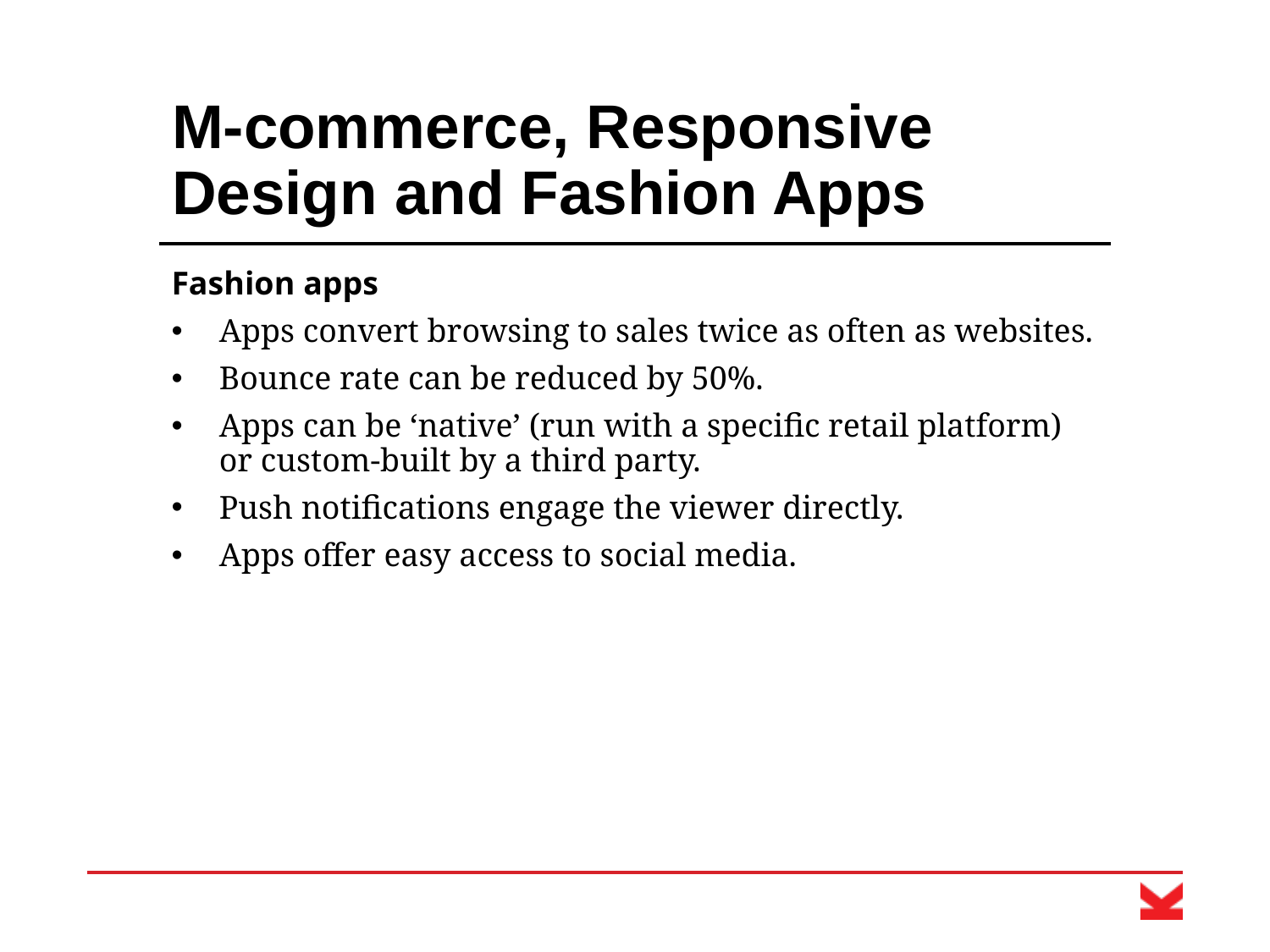

# M-commerce, Responsive Design and Fashion Apps
Fashion apps
Apps convert browsing to sales twice as often as websites.
Bounce rate can be reduced by 50%.
Apps can be ‘native’ (run with a specific retail platform) or custom-built by a third party.
Push notifications engage the viewer directly.
Apps offer easy access to social media.